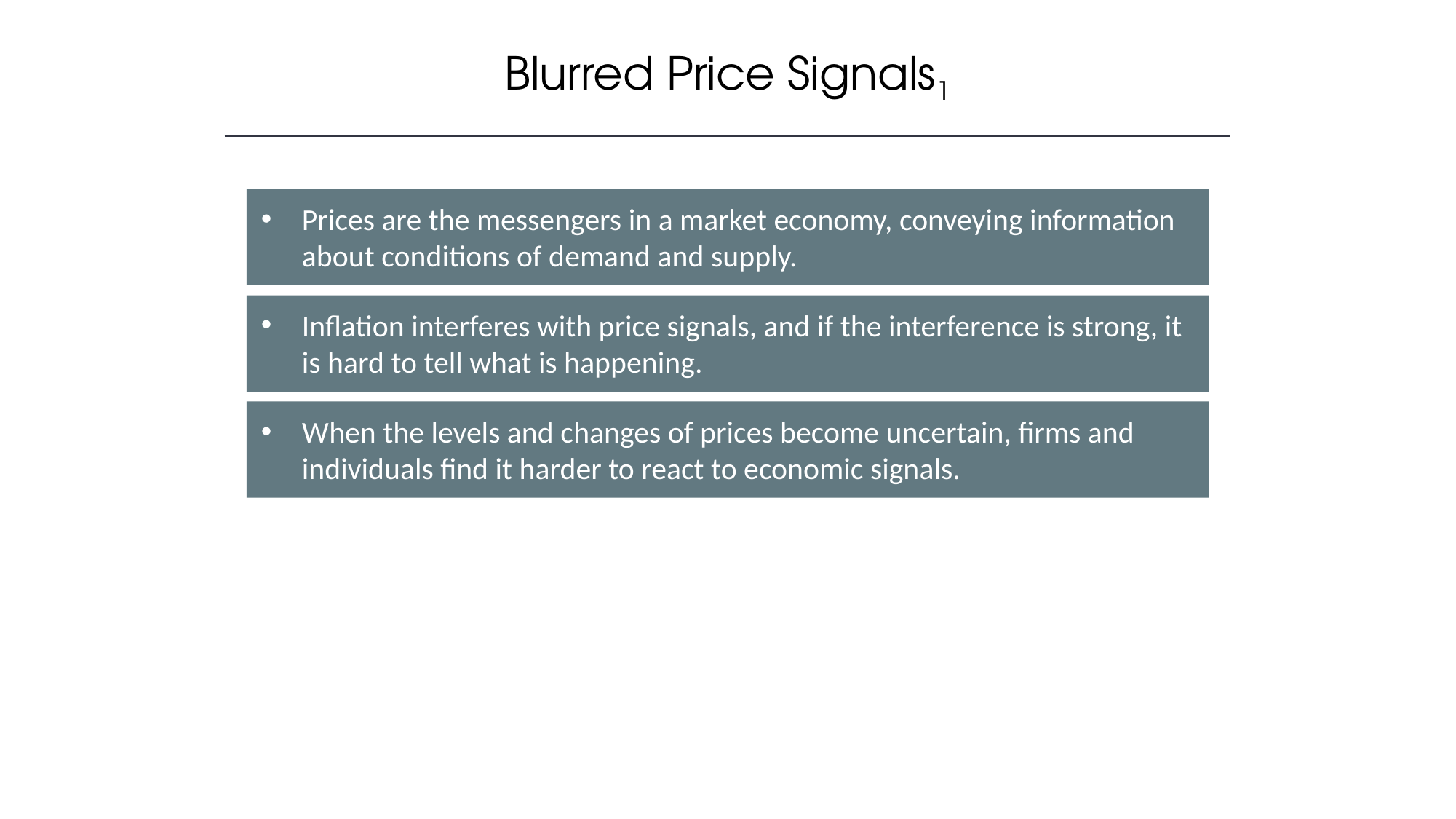

Blurred Price Signals1

Prices are the messengers in a market economy, conveying information about conditions of demand and supply.

Inflation interferes with price signals, and if the interference is strong, it is hard to tell what is happening.

When the levels and changes of prices become uncertain, firms and individuals find it harder to react to economic signals.